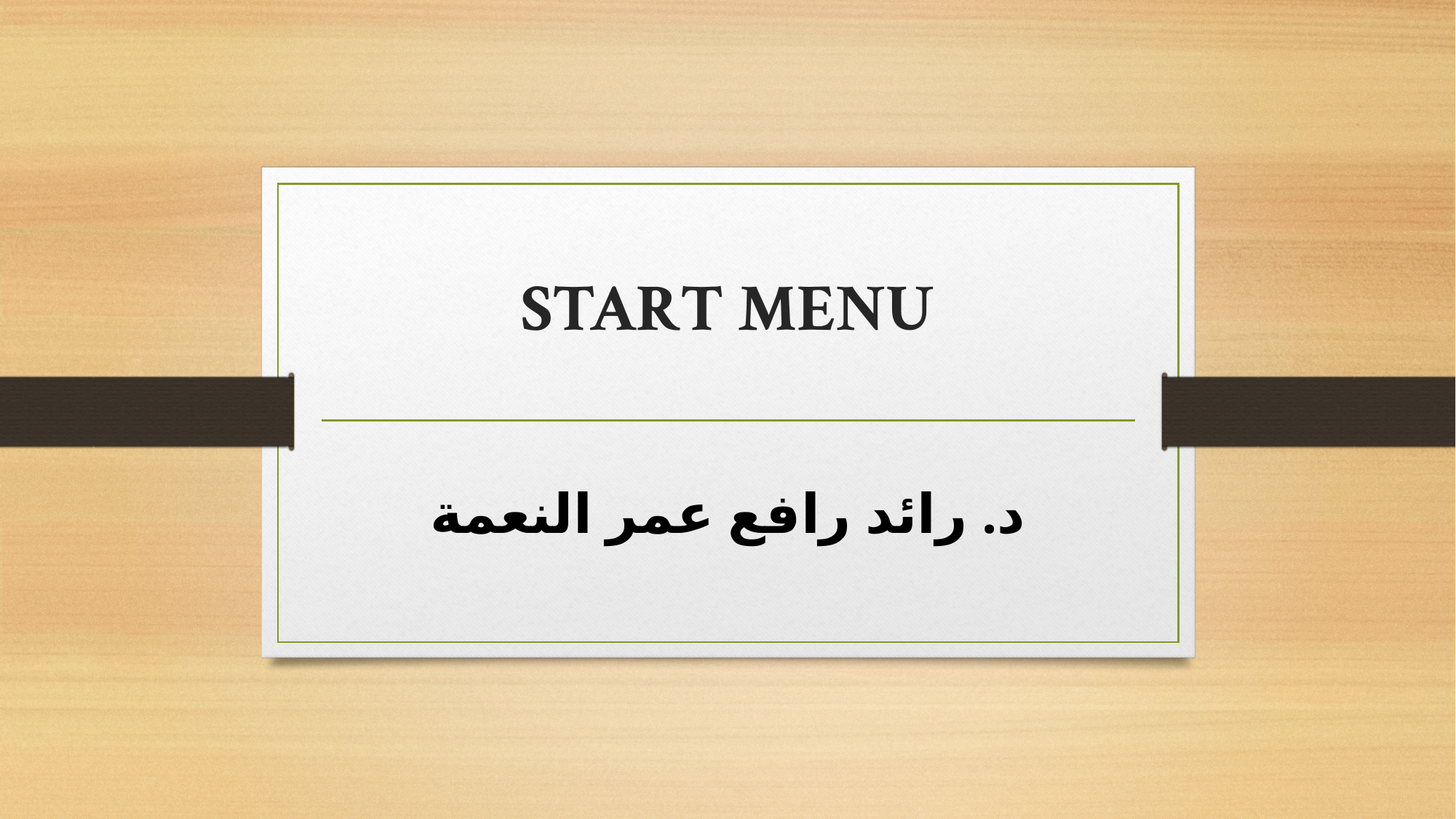

# START MENU
د. رائد رافع عمر النعمة